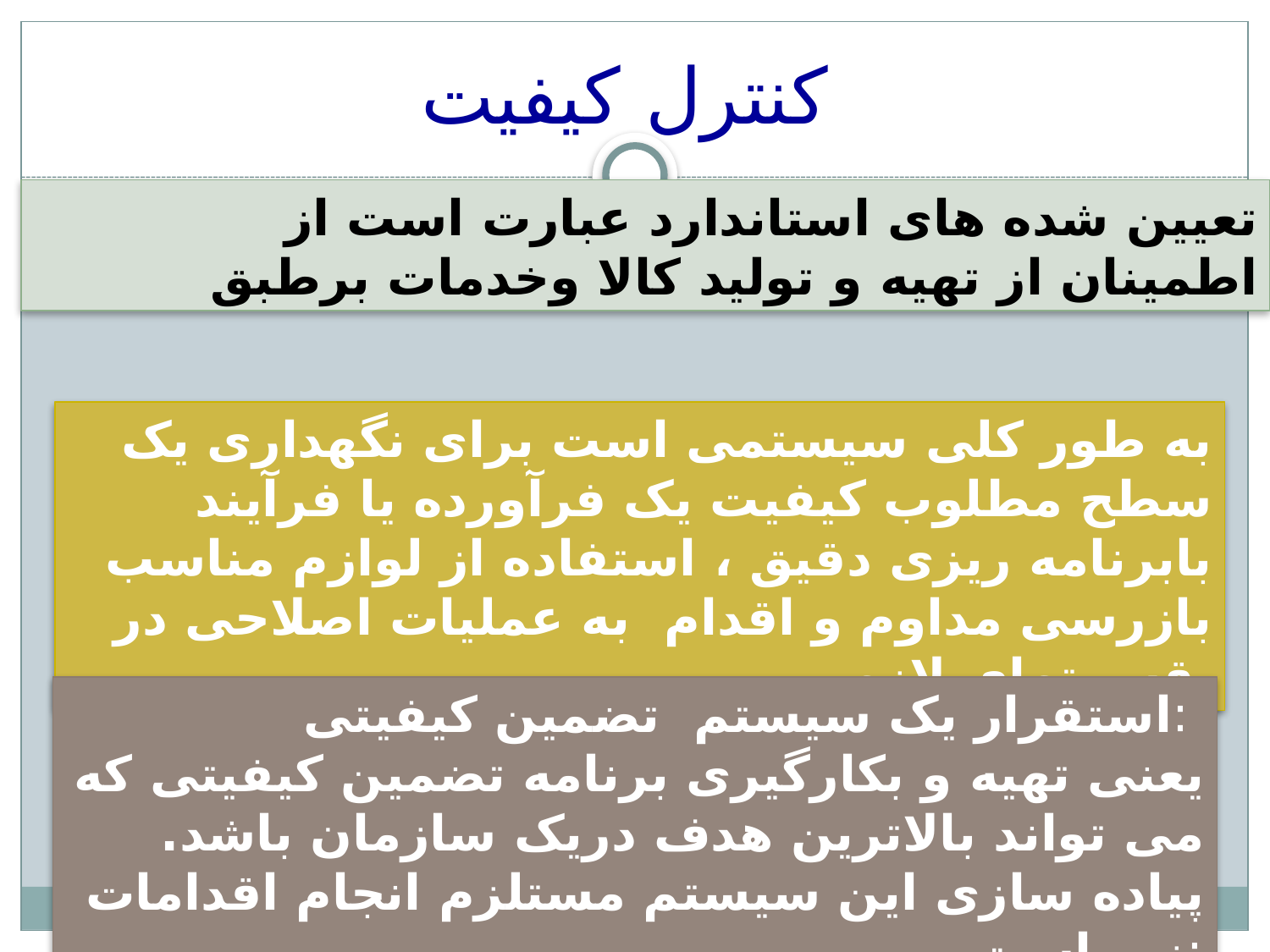

کنترل کیفیت
       تعیین شده های استاندارد عبارت است از اطمینان از تهیه و تولید کالا وخدمات برطبق
به طور کلی سیستمی است برای نگهداری یک سطح مطلوب کیفیت یک فرآورده یا فرآیند بابرنامه ریزی دقیق ، استفاده از لوازم مناسب  بازرسی مداوم و اقدام  به عملیات اصلاحی در قسمتهای لازم
استقرار یک سیستم  تضمین کیفیتی:
یعنی تهیه و بکارگیری برنامه تضمین کیفیتی که می تواند بالاترین هدف دریک سازمان باشد. پیاده سازی این سیستم مستلزم انجام اقدامات زیر است: